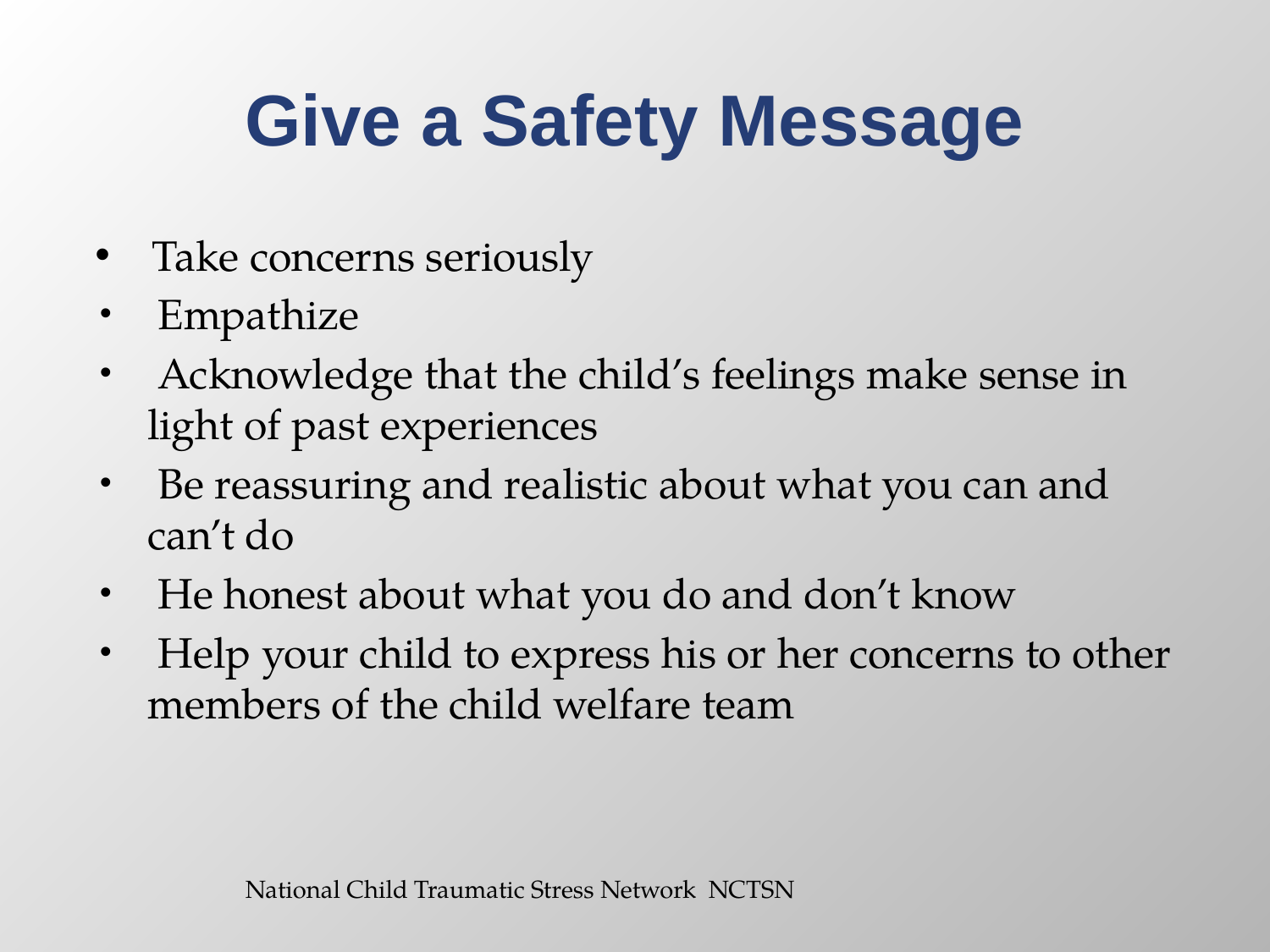

# Give a Safety Message
Take concerns seriously
 Empathize
 Acknowledge that the child’s feelings make sense in light of past experiences
 Be reassuring and realistic about what you can and can’t do
 He honest about what you do and don’t know
 Help your child to express his or her concerns to other members of the child welfare team
National Child Traumatic Stress Network  NCTSN